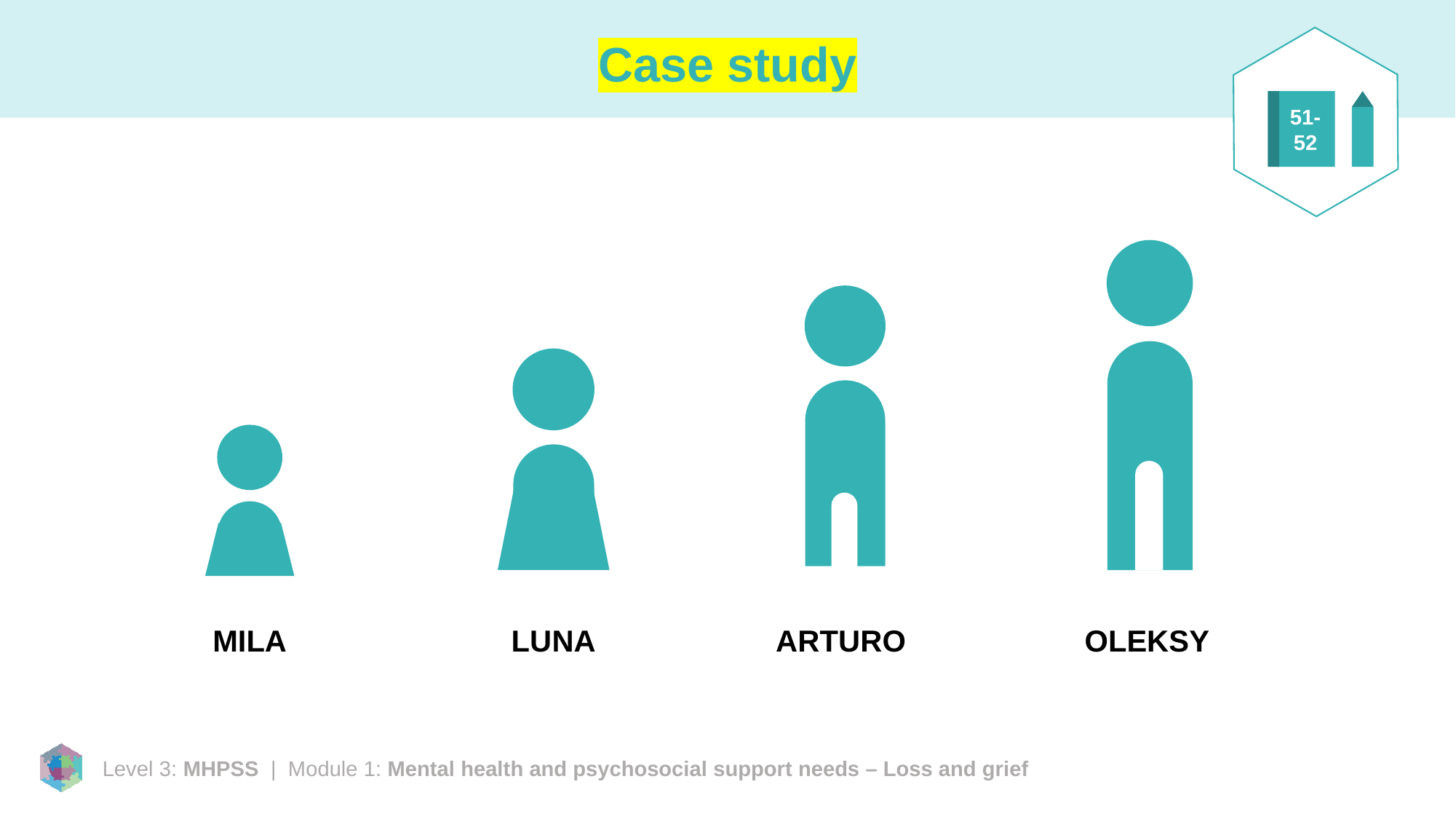

51-
52

# Case study

MILA
LUNA
ARTURO
OLEKSY